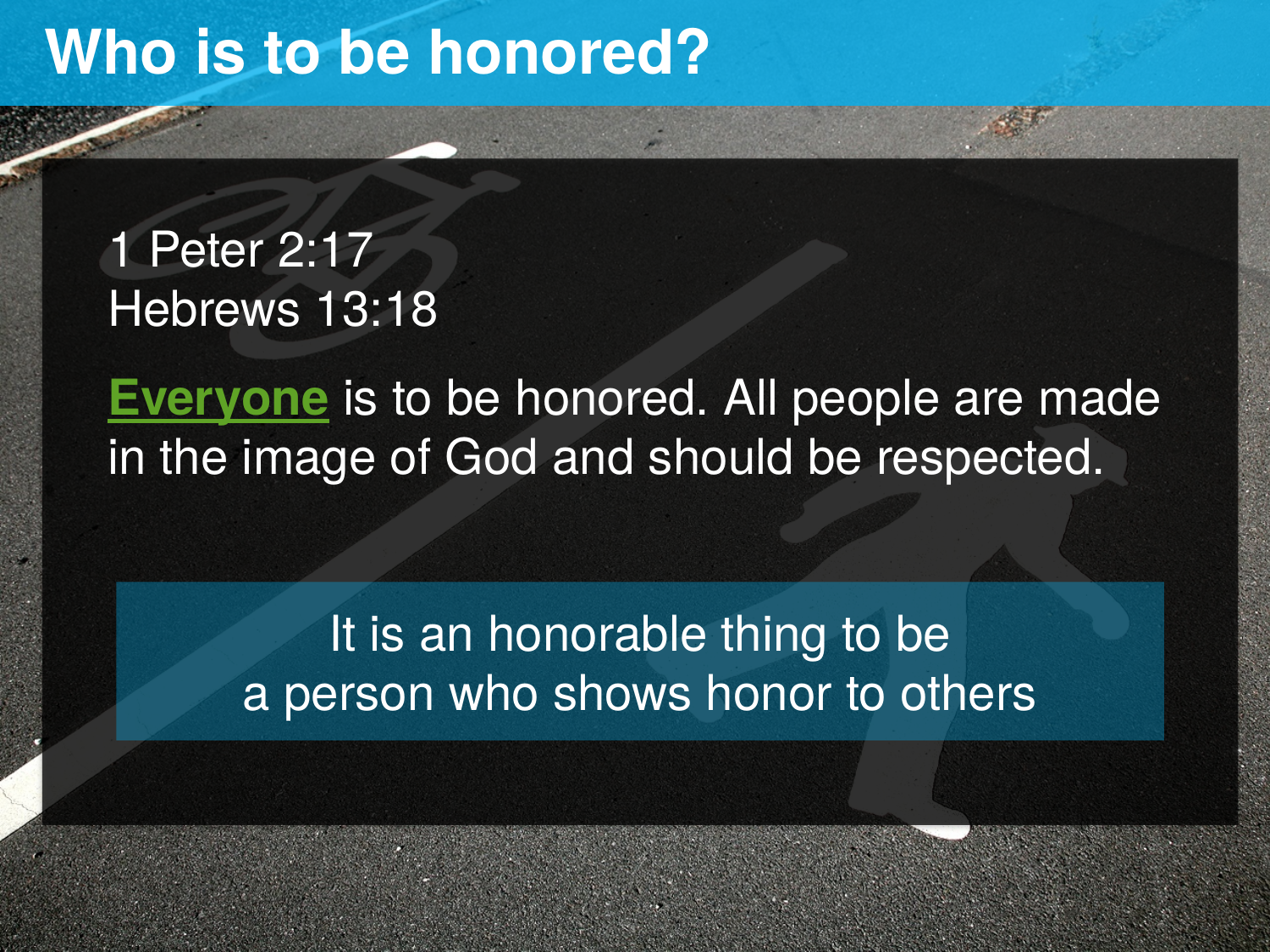

Who is to be honored?

1 Peter 2:17
Hebrews 13:18

Everyone is to be honored. All people are made in the image of God and should be respected.
It is an honorable thing to be
a person who shows honor to others